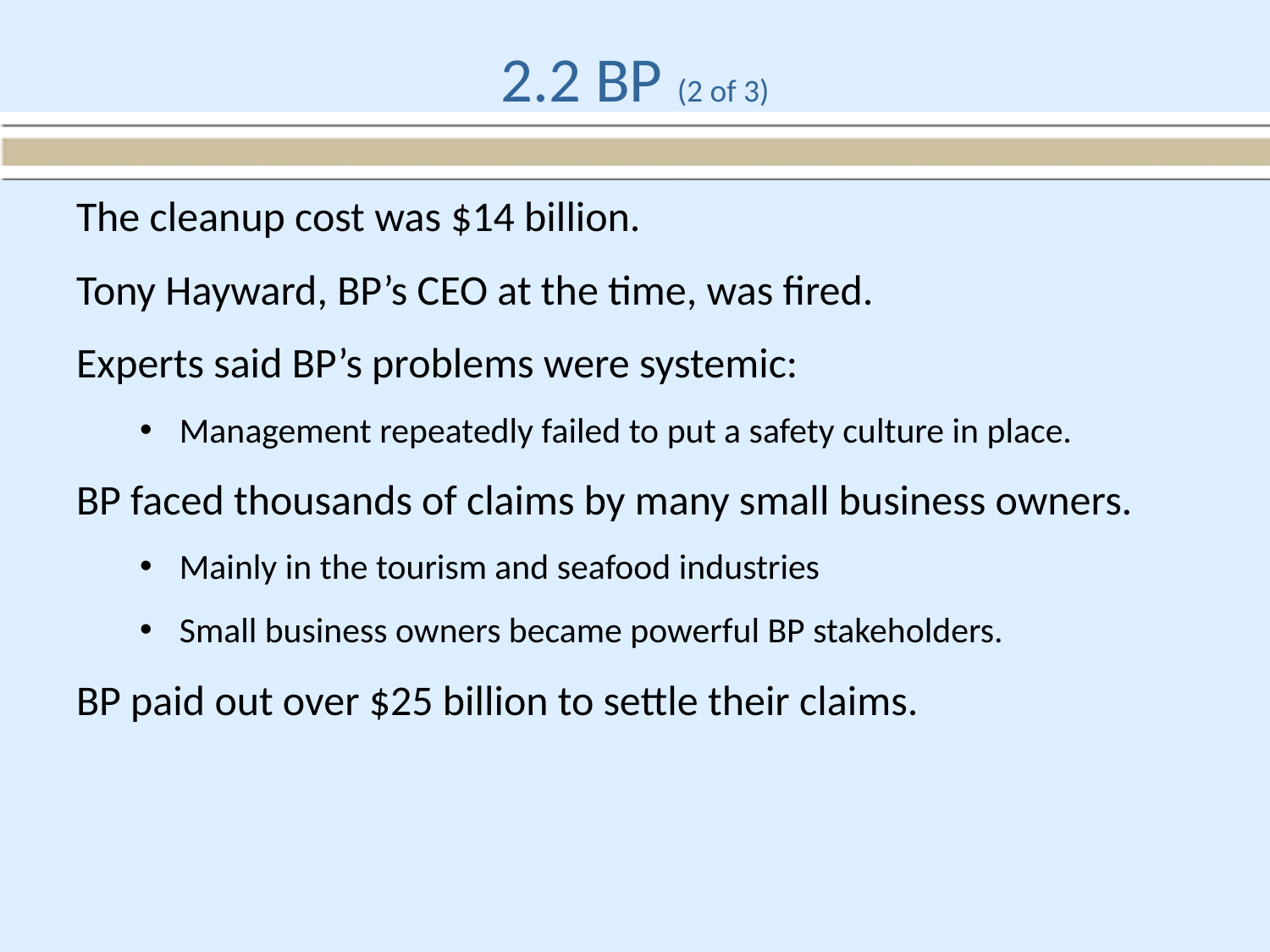

# 2.2 BP (2 of 3)
The cleanup cost was $14 billion.
Tony Hayward, BP’s CEO at the time, was fired.
Experts said BP’s problems were systemic:
Management repeatedly failed to put a safety culture in place.
BP faced thousands of claims by many small business owners.
Mainly in the tourism and seafood industries
Small business owners became powerful BP stakeholders.
BP paid out over $25 billion to settle their claims.